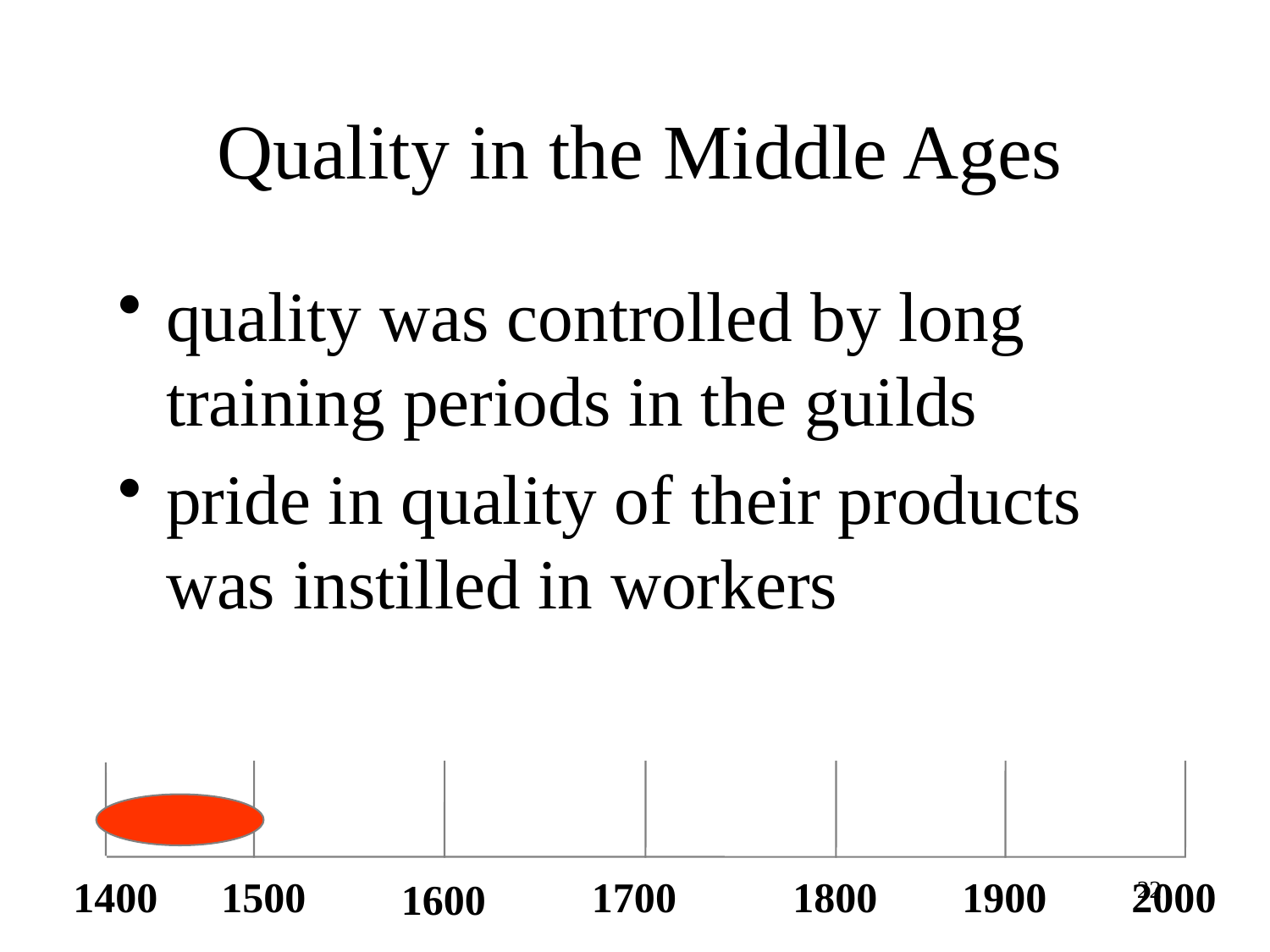

# Quality in the Middle Ages
quality was controlled by long training periods in the guilds
pride in quality of their products was instilled in workers

1400
1500
1700
1800
1900
2000
1600
22